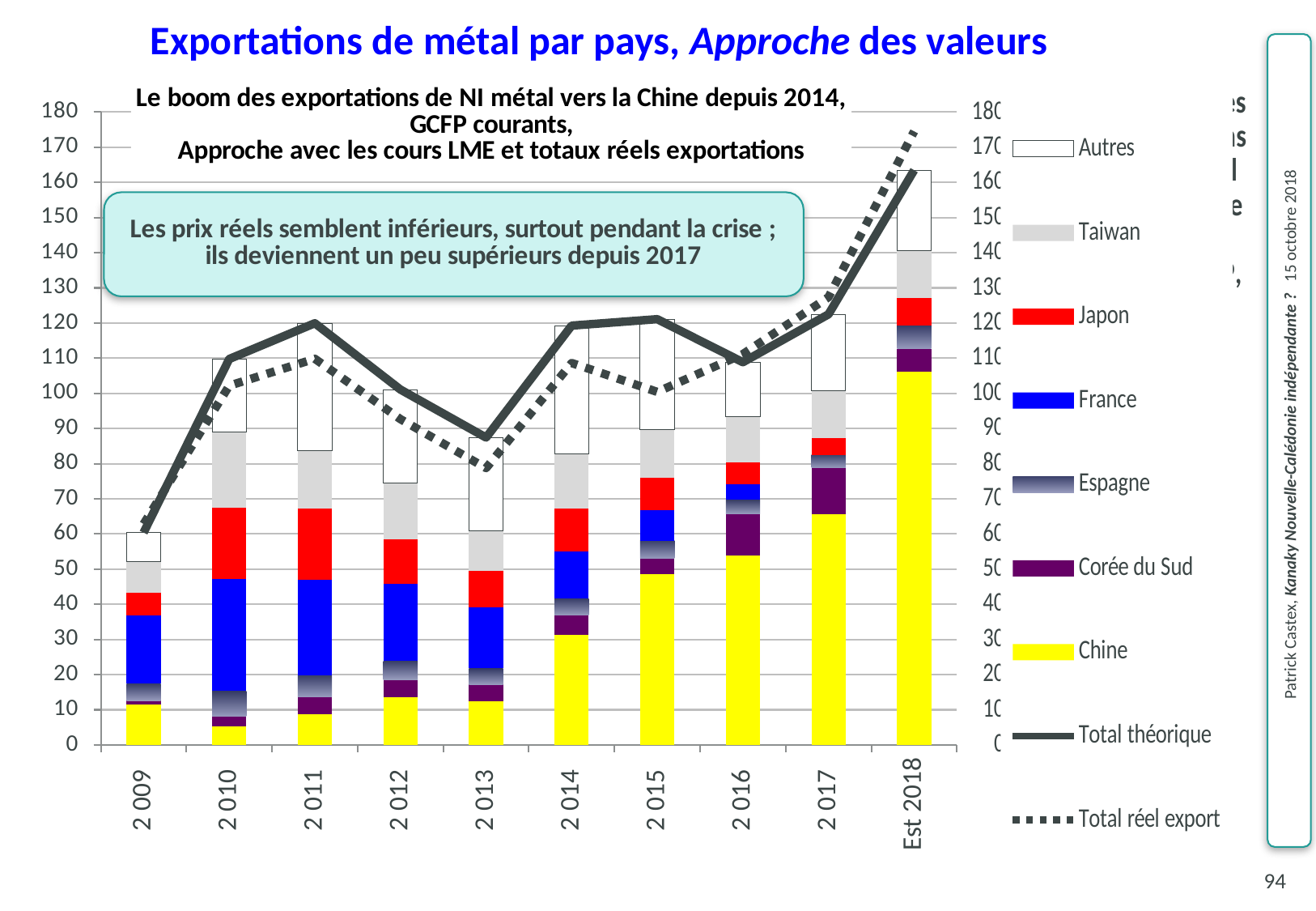

Exportations de métal par pays, Approche des valeurs

### Chart: Le boom des exportations de NI métal vers la Chine depuis 2014, GCFP courants,
Approche avec les cours LME et totaux réels exportations

| Category | Chine | Corée du Sud | Espagne | France | Japon | Taiwan | Autres | Total théorique | Total réel export |
|---|---|---|---|---|---|---|---|---|---|
| 2 009   | 11.39718579212022 | 1.219128069467062 | 4.795897087543054 | 19.52367977606669 | 6.237618934224373 | 8.971381907360087 | 8.242178186097842 | 60.38706975287931 | 62.830485374 |
| 2 010   | 5.310739003505148 | 2.750099018938525 | 7.280041021957922 | 31.79210661519455 | 20.25888143224181 | 21.61798933492329 | 20.76150849075468 | 109.7713649175159 | 102.19254512 |
| 2 011   | 8.813189311067198 | 4.902643203356878 | 5.991006805031444 | 27.29162800470801 | 20.15573718571268 | 16.65938514831035 | 36.13254897300727 | 119.9461386311938 | 109.8362963 |
| 2 012   | 13.5915024658597 | 5.043612748723655 | 5.20594068104508 | 22.0310017015247 | 12.52419053700347 | 16.10015098425614 | 26.58862440482856 | 101.0850235232413 | 92.66500822474167 |
| 2 013   | 12.49358068215552 | 4.733654527012471 | 4.524114042832131 | 17.42711123638826 | 10.41542021064483 | 11.35840568361382 | 26.48000357274508 | 87.43228995539216 | 78.7360520839282 |
| 2 014   | 31.40715177802954 | 5.459149132390433 | 4.774460028556809 | 13.35334981019405 | 12.25370688848831 | 15.63675499895056 | 36.3800288465557 | 119.2646014831654 | 108.6388741064707 |
| 2 015   | 48.46549097435321 | 4.527719208805227 | 5.086323236401224 | 8.593431674794177 | 9.340729541868882 | 13.588338359488 | 31.4970229780889 | 121.0990559737996 | 100.4230383460753 |
| 2 016   | 53.89180333890998 | 11.86502723400011 | 3.972125209072447 | 4.44193101561047 | 6.243316654659188 | 13.0316749147203 | 15.42350741831457 | 108.8693857852871 | 111.17758435635 |
| 2 017   | 65.5694202073782 | 13.21869330002896 | 3.714373723671457 | 0.0 | 4.83307262390069 | 13.33180474080309 | 21.8143434395869 | 122.4817080353693 | 127.3506187300893 |
| Est 2018 | 106.1074219202984 | 6.592433131878816 | 6.611029295890355 | 0.0 | 7.843323562959964 | 13.4161360781561 | 22.89258241801611 | 163.4629264071997 | 174.5142132139855 |

### Chart: Le boom des
 exportations
de NI métal
vers la Chine
depuis
2014, GCFP, approche

| Category | Chine | Corée du Sud | Espagne | France | Japon | Taiwan | Autres | Total théorique | Total réel export |
|---|---|---|---|---|---|---|---|---|---|
| 2 009   | 11.39718579212022 | 1.219128069467062 | 4.795897087543054 | 19.52367977606669 | 6.237618934224373 | 8.971381907360087 | 8.242178186097842 | 60.38706975287931 | 62.830485374 |
| 2 010   | 5.310739003505148 | 2.750099018938525 | 7.280041021957922 | 31.79210661519455 | 20.25888143224181 | 21.61798933492329 | 20.76150849075468 | 109.7713649175159 | 102.19254512 |
| 2 011   | 8.813189311067198 | 4.902643203356878 | 5.991006805031444 | 27.29162800470801 | 20.15573718571268 | 16.65938514831035 | 36.13254897300727 | 119.9461386311938 | 109.8362963 |
| 2 012   | 13.5915024658597 | 5.043612748723655 | 5.20594068104508 | 22.0310017015247 | 12.52419053700347 | 16.10015098425614 | 26.58862440482856 | 101.0850235232413 | 92.66500822474167 |
| 2 013   | 12.49358068215552 | 4.733654527012471 | 4.524114042832131 | 17.42711123638826 | 10.41542021064483 | 11.35840568361382 | 26.48000357274508 | 87.43228995539216 | 78.7360520839282 |
| 2 014   | 31.40715177802954 | 5.459149132390433 | 4.774460028556809 | 13.35334981019405 | 12.25370688848831 | 15.63675499895056 | 36.3800288465557 | 119.2646014831654 | 108.6388741064707 |
| 2 015   | 48.46549097435321 | 4.527719208805227 | 5.086323236401224 | 8.593431674794177 | 9.340729541868882 | 13.588338359488 | 31.4970229780889 | 121.0990559737996 | 100.4230383460753 |
| 2 016   | 53.89180333890998 | 11.86502723400011 | 3.972125209072447 | 4.44193101561047 | 6.243316654659188 | 13.0316749147203 | 15.42350741831457 | 108.8693857852871 | 111.17758435635 |
| 2 017   | 65.5694202073782 | 13.21869330002896 | 3.714373723671457 | 0.0 | 4.83307262390069 | 13.33180474080309 | 21.8143434395869 | 122.4817080353693 | 127.3506187300893 |
| Est 2018 | 106.1074219202984 | 6.592433131878816 | 6.611029295890355 | 0.0 | 7.843323562959964 | 13.4161360781561 | 22.89258241801611 | 163.4629264071997 | 174.5142132139855 |